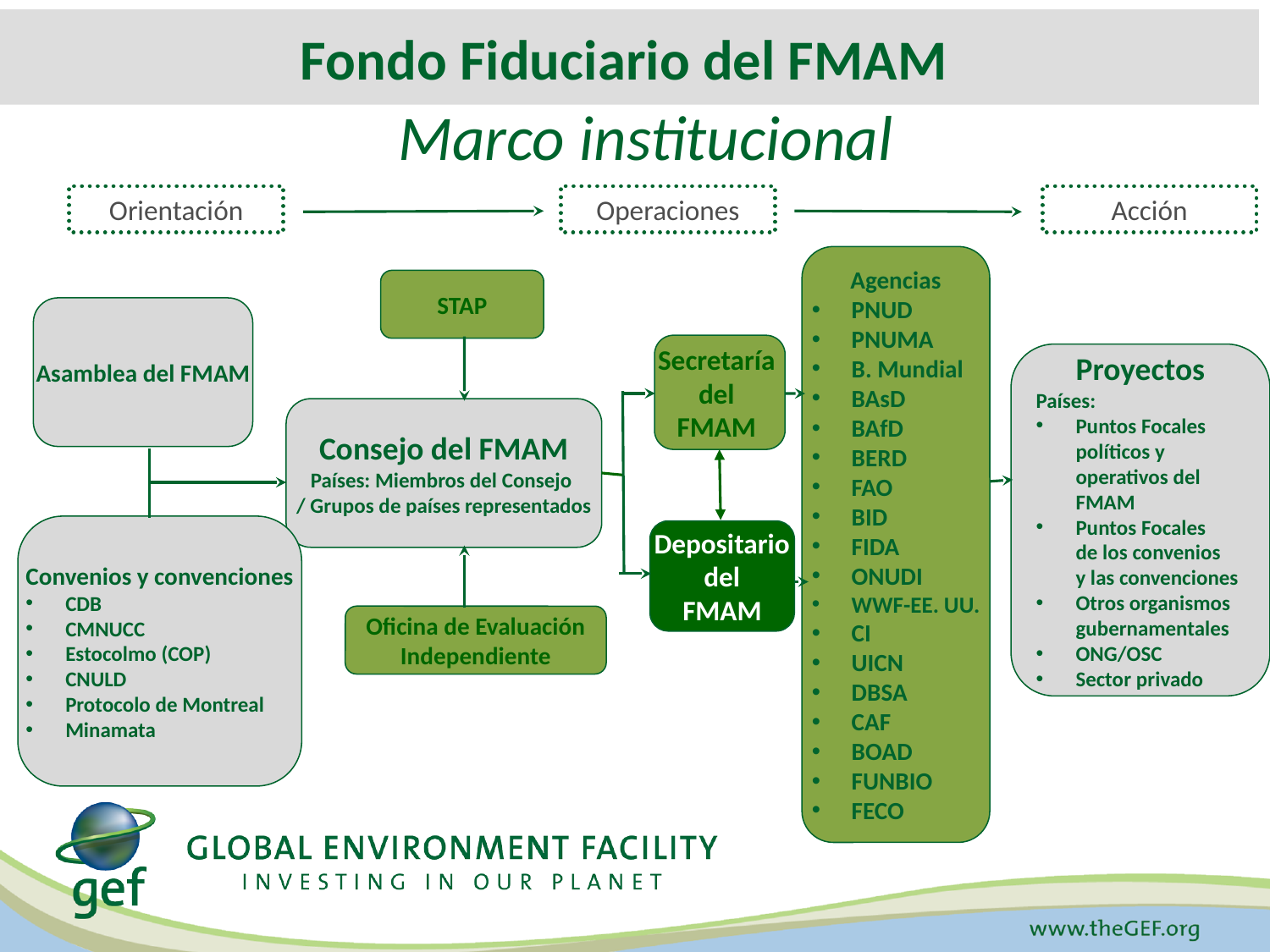

Fondo Fiduciario del FMAM
# Marco institucional
Orientación
Operaciones
Acción

Agencias
PNUD
PNUMA
B. Mundial
BAsD
BAfD
BERD
FAO
BID
FIDA
ONUDI
WWF-EE. UU.
CI
UICN
DBSA
CAF
BOAD
FUNBIO
FECO
STAP
Asamblea del FMAM
Secretaría
del
FMAM

Proyectos
Países:
Puntos Focales
políticos y
operativos del
FMAM
Puntos Focales
de los convenios
y las convenciones
Otros organismos
gubernamentales
ONG/OSC
Sector privado

Consejo del FMAM
Países: Miembros del Consejo
/ Grupos de países representados

Convenios y convenciones
CDB
CMNUCC
Estocolmo (COP)
CNULD
Protocolo de Montreal
Minamata
Depositario
del
FMAM

Oficina de Evaluación
Independiente